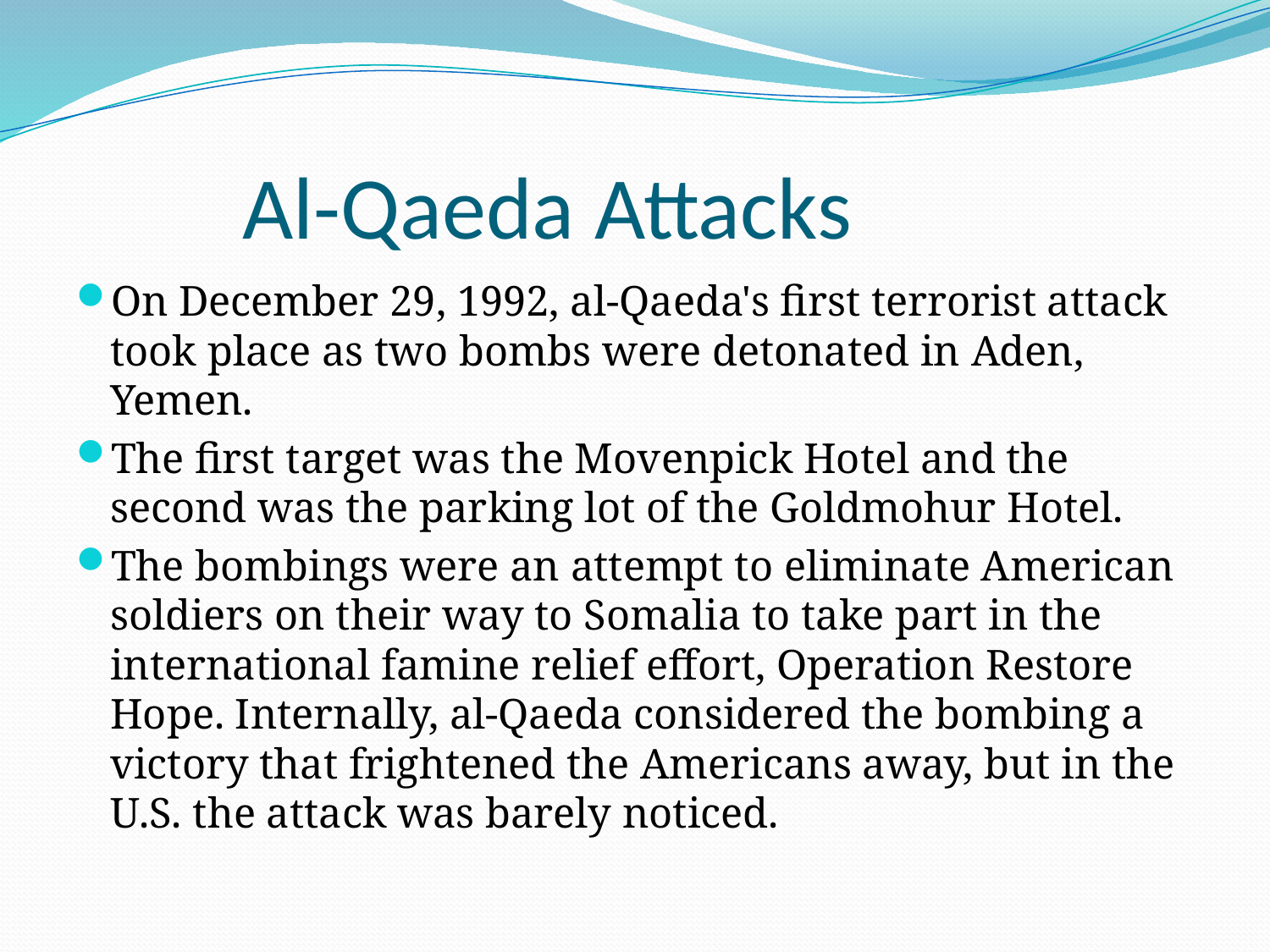

# Al-Qaeda Attacks
On December 29, 1992, al-Qaeda's first terrorist attack took place as two bombs were detonated in Aden, Yemen.
The first target was the Movenpick Hotel and the second was the parking lot of the Goldmohur Hotel.
The bombings were an attempt to eliminate American soldiers on their way to Somalia to take part in the international famine relief effort, Operation Restore Hope. Internally, al-Qaeda considered the bombing a victory that frightened the Americans away, but in the U.S. the attack was barely noticed.